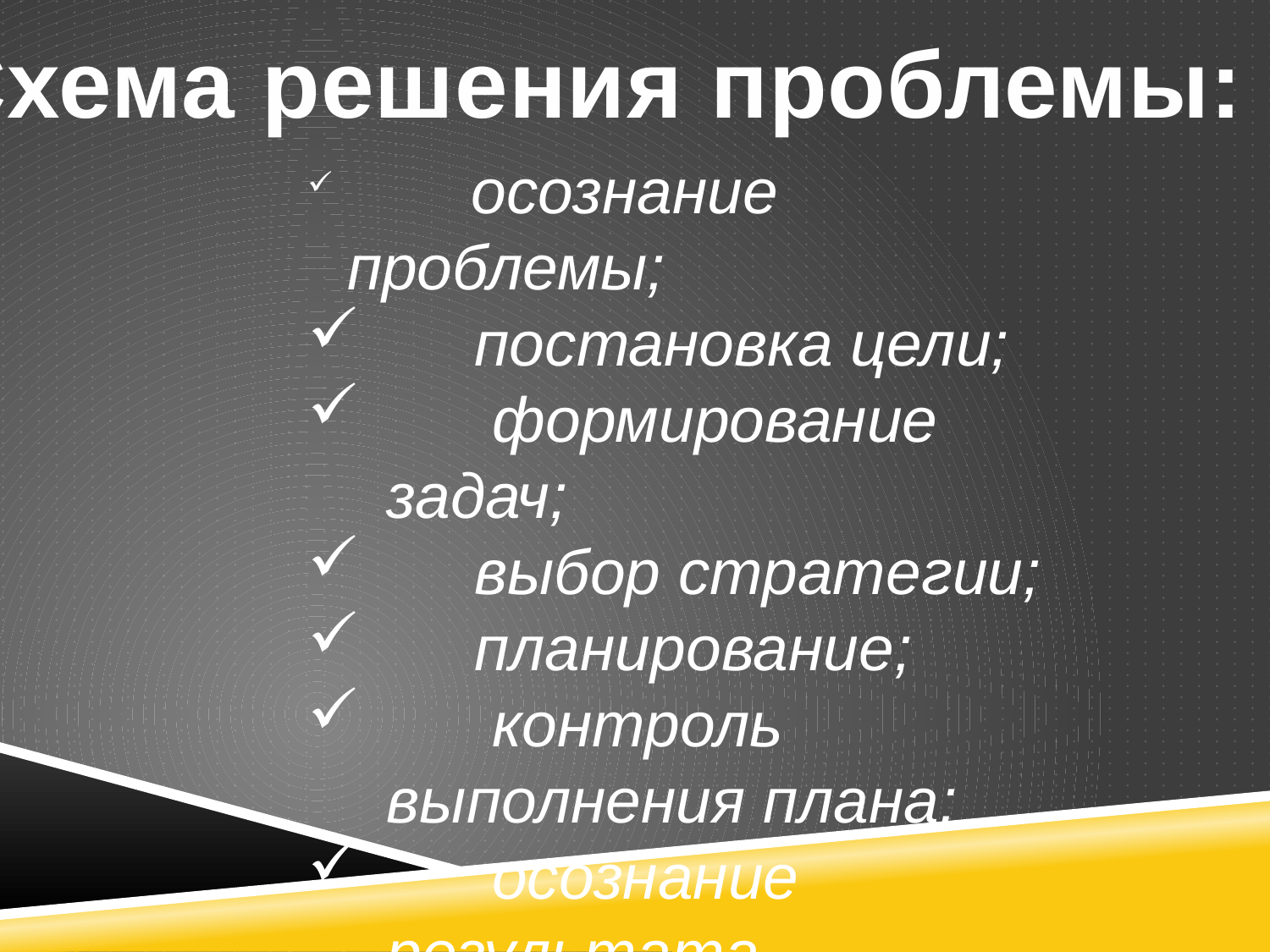

Схема решения проблемы:
             осознание проблемы;
     постановка цели;
      формирование задач;
     выбор стратегии;
     планирование;
      контроль выполнения плана;
      осознание результата                         деятельности